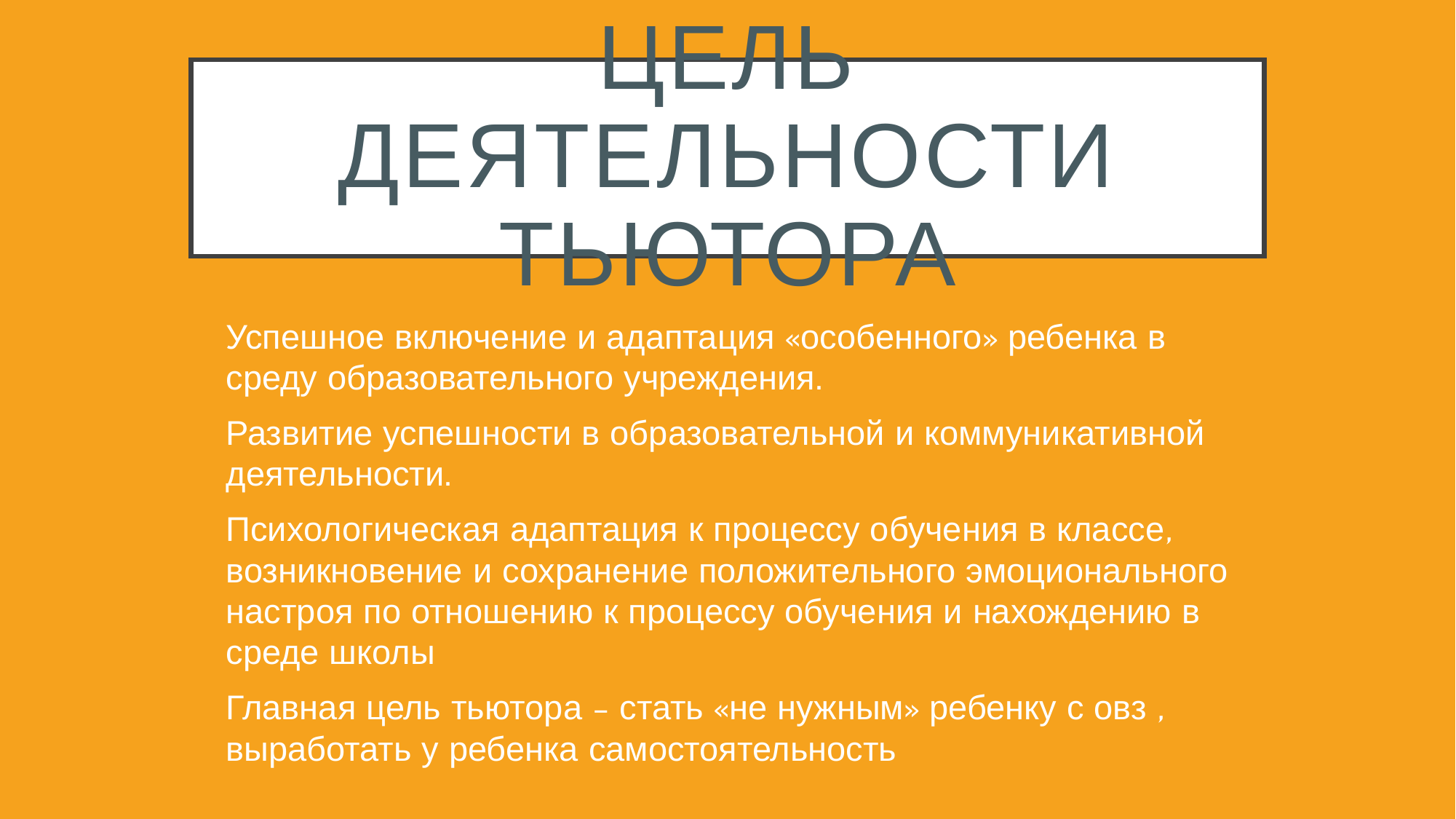

# Цель деятельности тьютора
Успешное включение и адаптация «особенного» ребенка в  среду образовательного учреждения.
Развитие успешности в образовательной и коммуникативной деятельности.
Психологическая адаптация к процессу обучения в классе, возникновение и сохранение положительного эмоционального настроя по отношению к процессу обучения и нахождению в среде школы
Главная цель тьютора – стать «не нужным» ребенку с овз , выработать у ребенка самостоятельность